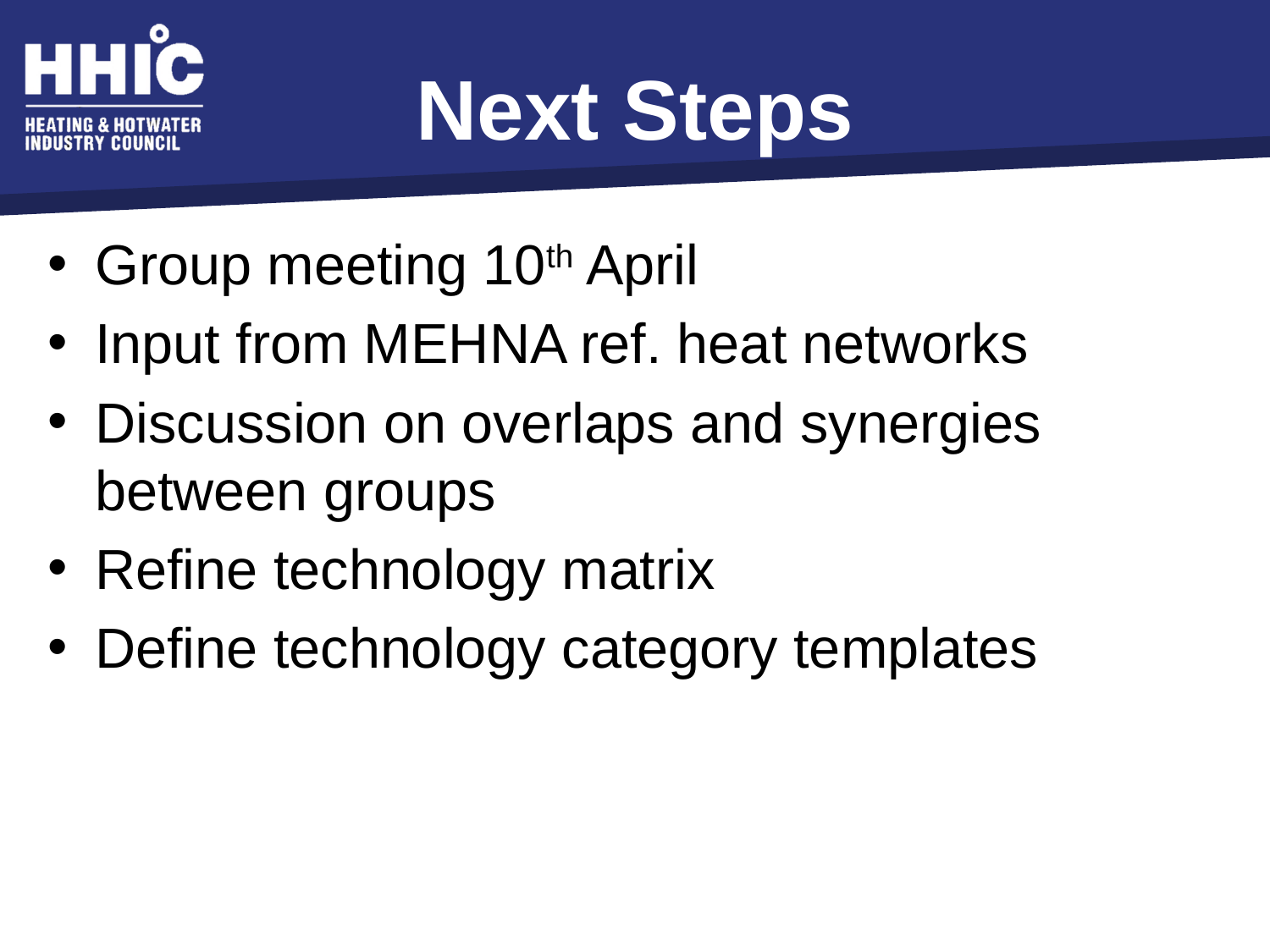

# Next Steps
Group meeting 10th April
Input from MEHNA ref. heat networks
Discussion on overlaps and synergies between groups
Refine technology matrix
Define technology category templates